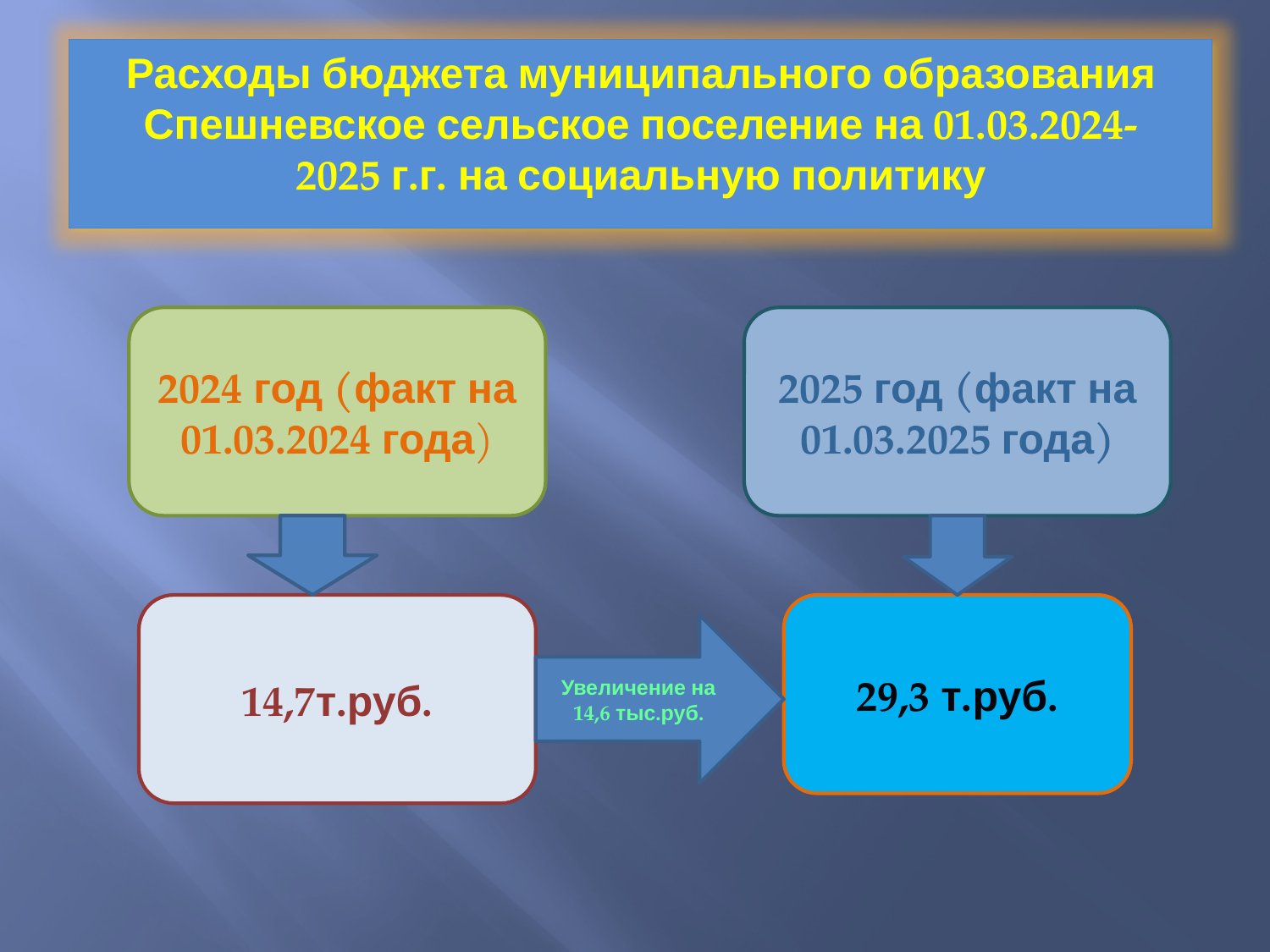

Расходы бюджета муниципального образования Спешневское сельское поселение на 01.03.2024-
2025 г.г. на социальную политику
2024 год (факт на 01.03.2024 года)
2025 год (факт на 01.03.2025 года)

14,7т.руб.
29,3 т.руб.
Увеличение на 14,6 тыс.руб.